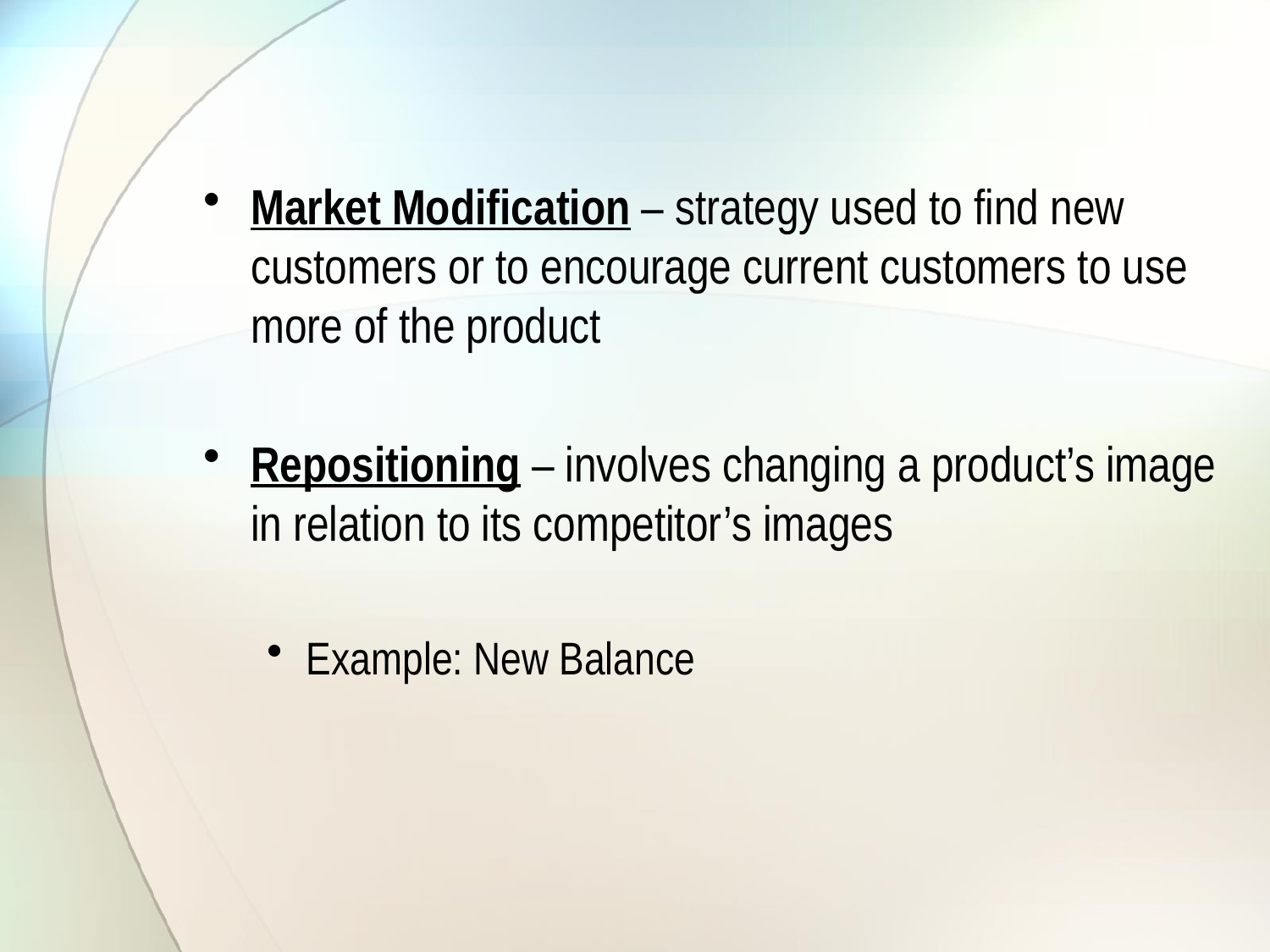

#
Market Modification – strategy used to find new customers or to encourage current customers to use more of the product

Repositioning – involves changing a product’s image in relation to its competitor’s images

Example: New Balance